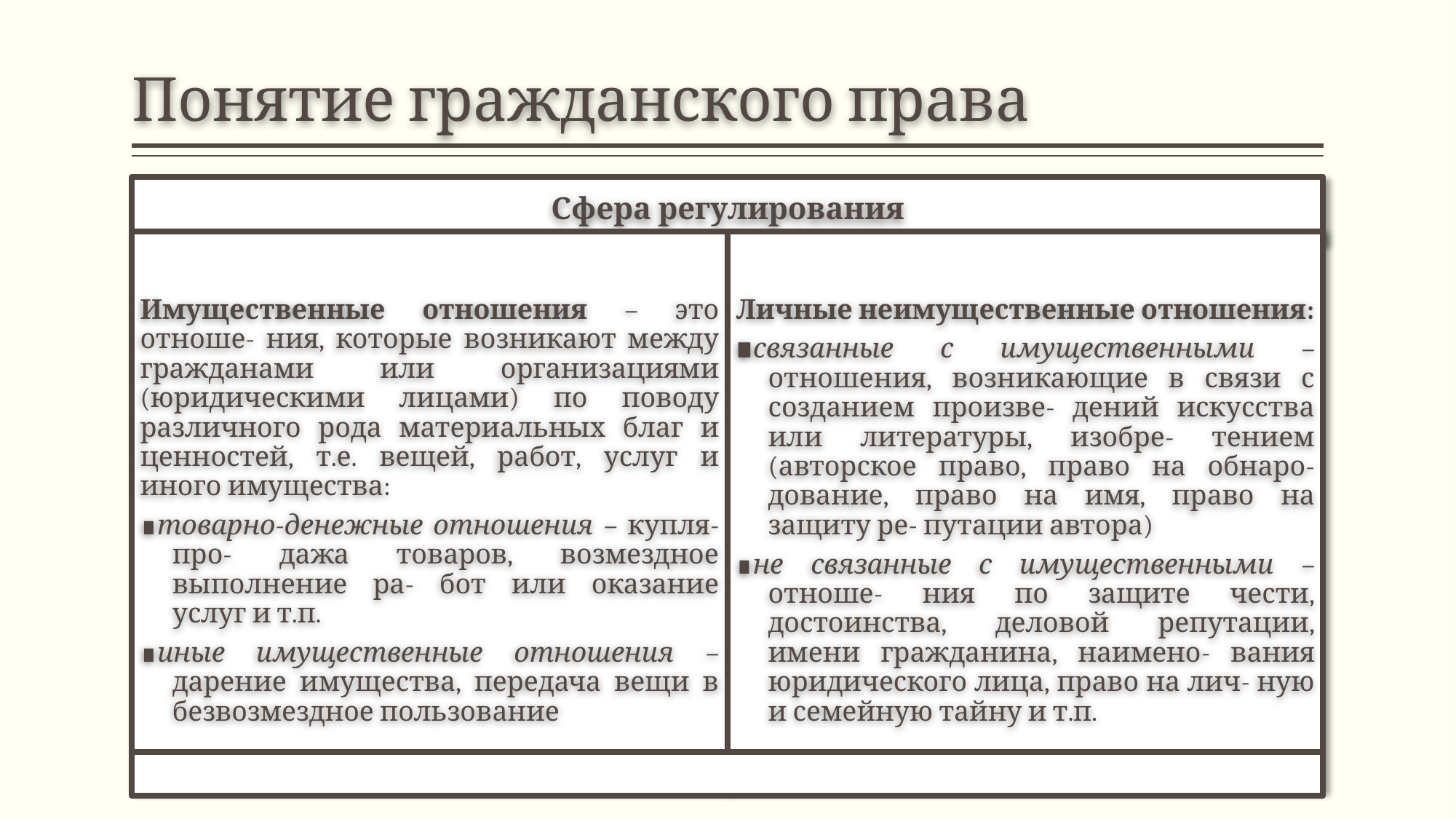

# Понятие гражданского права

Сфера регулирования

Имущественные отношения – это отноше- ния, которые возникают между гражданами или организациями (юридическими лицами) по поводу различного рода материальных благ и ценностей, т.е. вещей, работ, услуг и иного имущества:
∎товарно-денежные отношения – купля-про- дажа товаров, возмездное выполнение ра- бот или оказание услуг и т.п.
∎иные имущественные отношения – дарение имущества, передача вещи в безвозмездное пользование

Личные неимущественные отношения:
∎связанные с имущественными – отношения, возникающие в связи с созданием произве- дений искусства или литературы, изобре- тением (авторское право, право на обнаро- дование, право на имя, право на защиту ре- путации автора)
∎не связанные с имущественными – отноше- ния по защите чести, достоинства, деловой репутации, имени гражданина, наимено- вания юридического лица, право на лич- ную и семейную тайну и т.п.